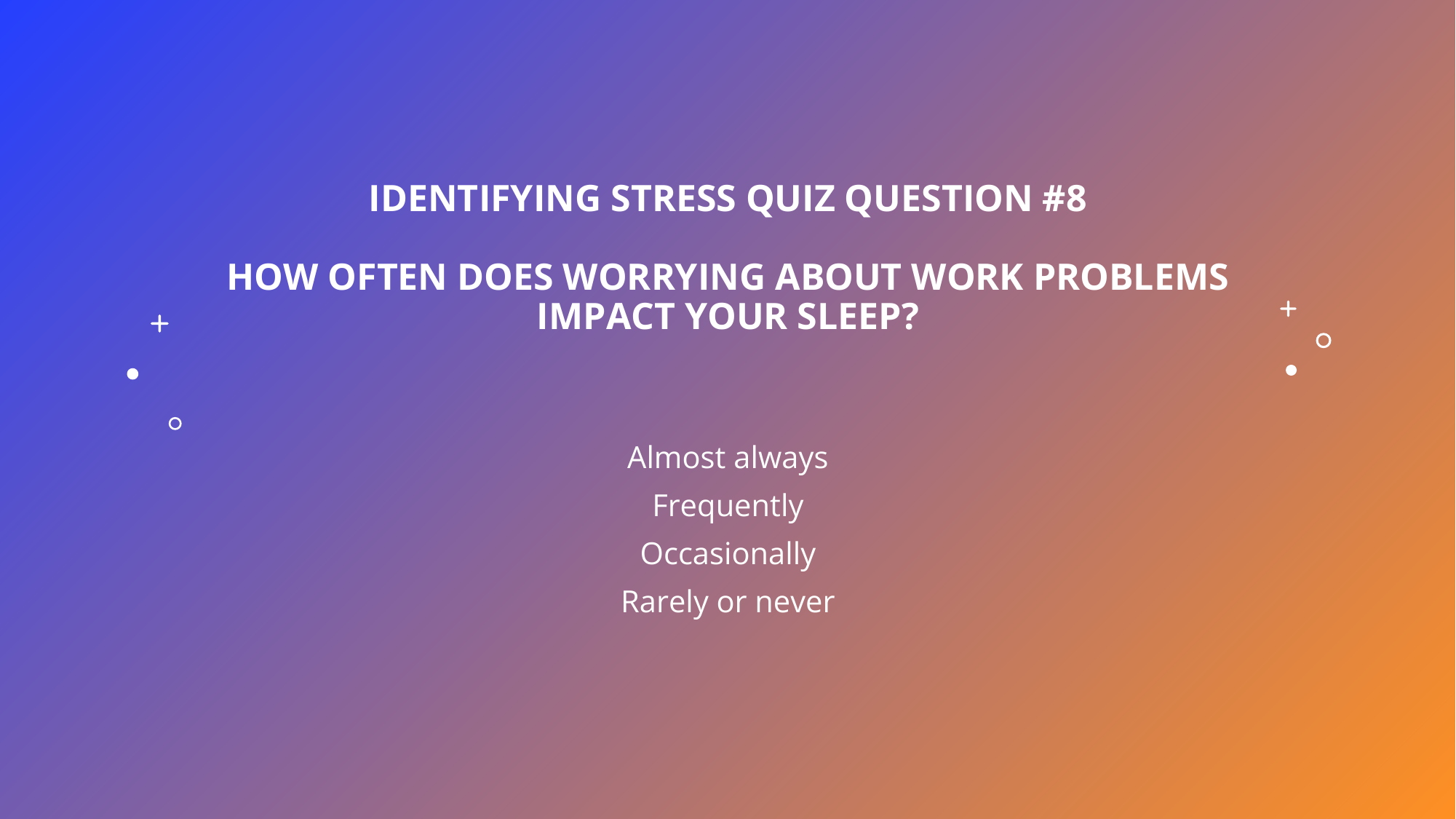

# IDENTIFYING STRESS QUIZ QUESTION #8 HOW OFTEN DOES WORRYING ABOUT WORK PROBLEMS IMPACT YOUR SLEEP?

Almost always
Frequently
Occasionally
Rarely or never